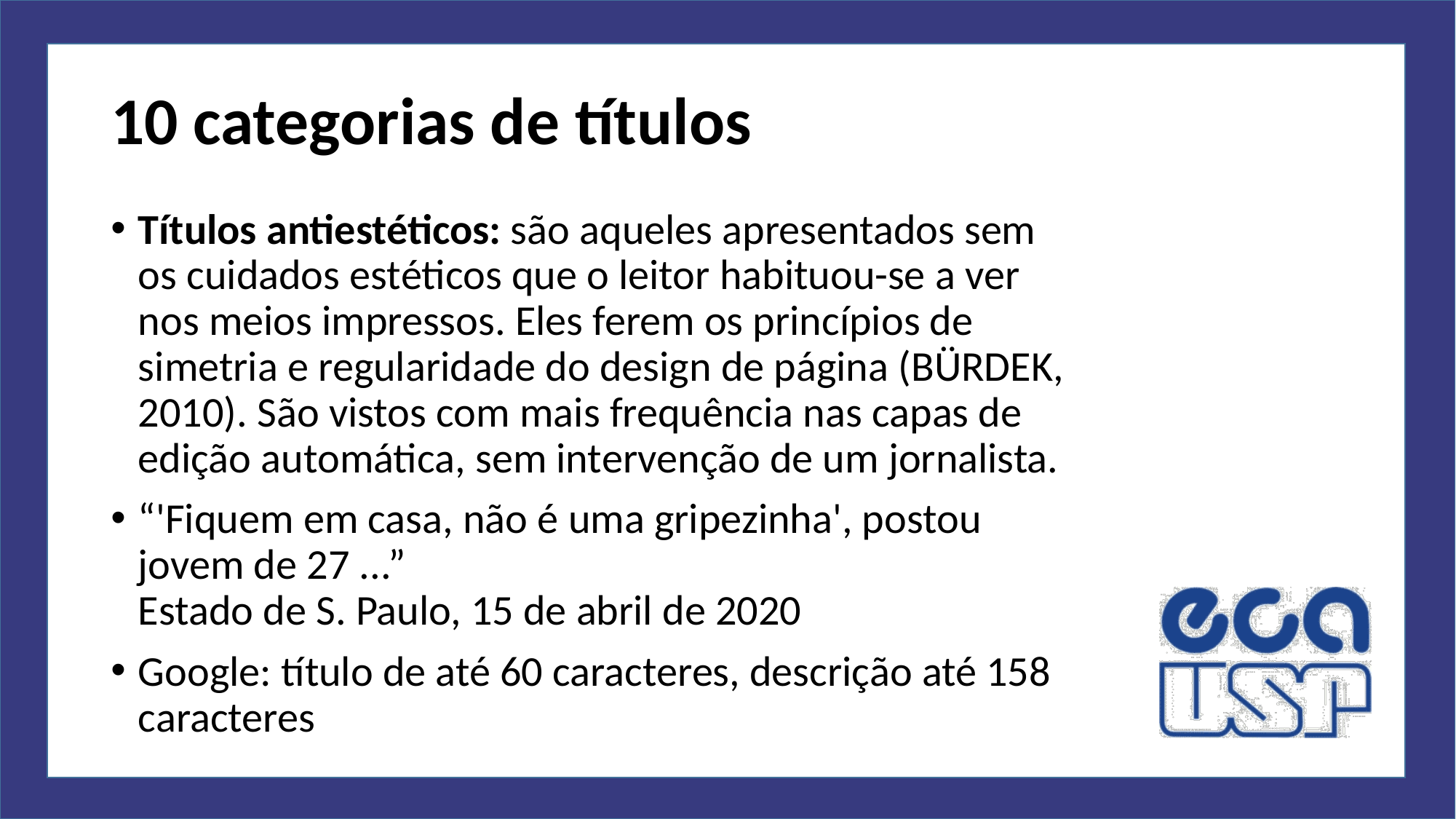

# 10 categorias de títulos
Títulos antiestéticos: são aqueles apresentados sem os cuidados estéticos que o leitor habituou-se a ver nos meios impressos. Eles ferem os princípios de simetria e regularidade do design de página (BÜRDEK, 2010). São vistos com mais frequência nas capas de edição automática, sem intervenção de um jornalista.
“'Fiquem em casa, não é uma gripezinha', postou jovem de 27 ...”
Estado de S. Paulo, 15 de abril de 2020
Google: título de até 60 caracteres, descrição até 158 caracteres